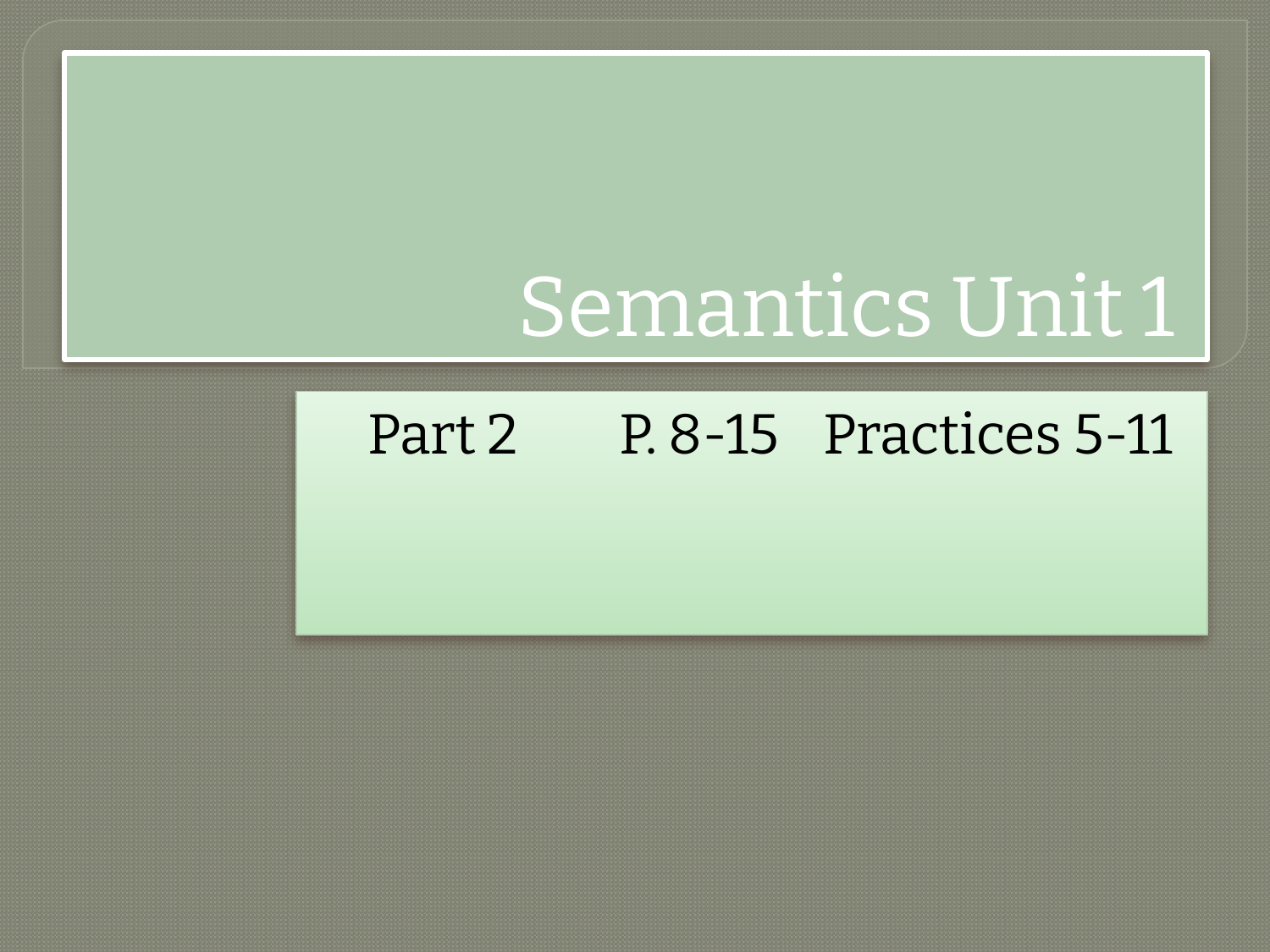

# Semantics Unit 1
Part 2         P. 8-15    Practices 5-11